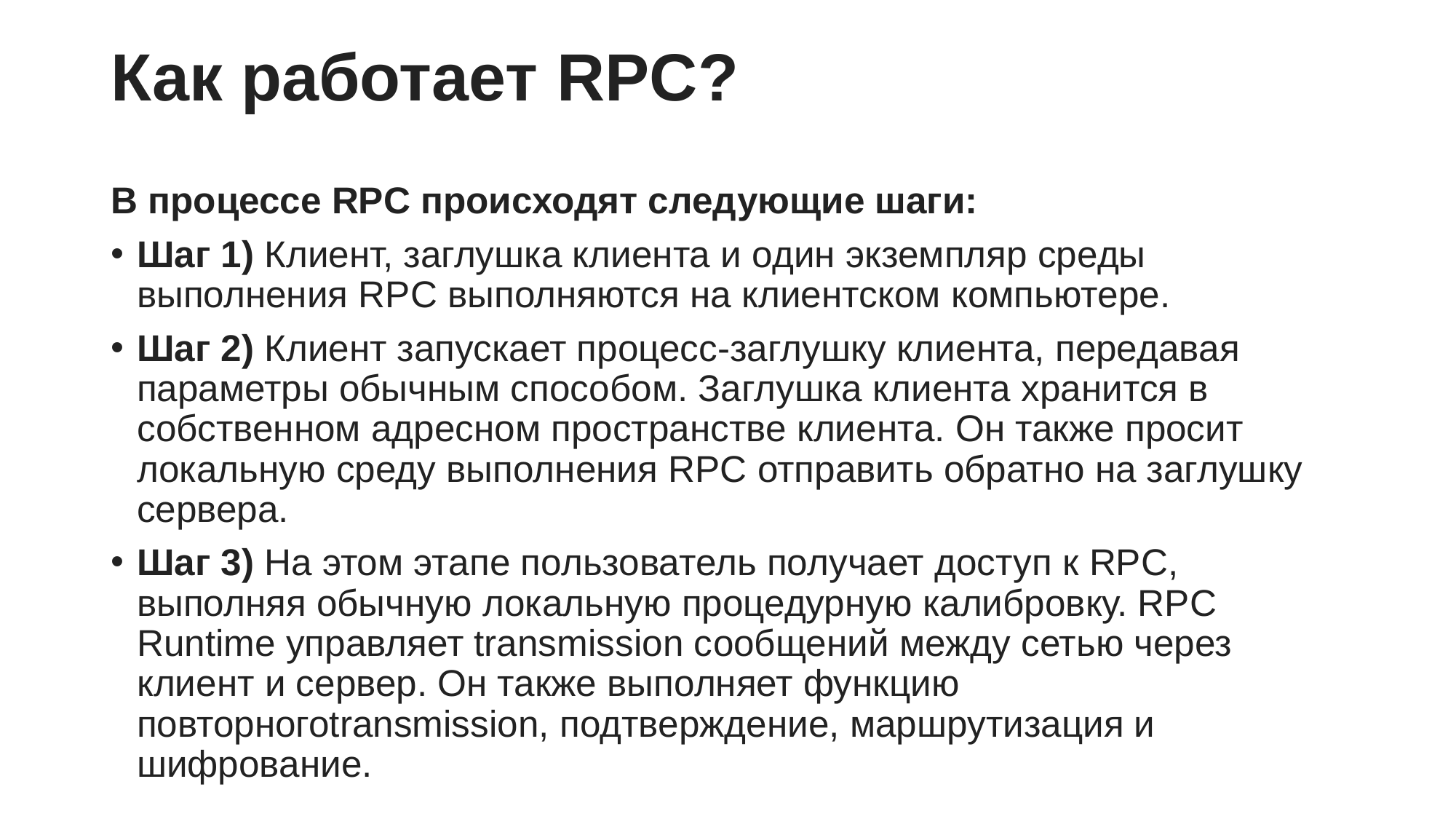

# Как работает RPC?
В процессе RPC происходят следующие шаги:
Шаг 1) Клиент, заглушка клиента и один экземпляр среды выполнения RPC выполняются на клиентском компьютере.
Шаг 2) Клиент запускает процесс-заглушку клиента, передавая параметры обычным способом. Заглушка клиента хранится в собственном адресном пространстве клиента. Он также просит локальную среду выполнения RPC отправить обратно на заглушку сервера.
Шаг 3) На этом этапе пользователь получает доступ к RPC, выполняя обычную локальную процедурную калибровку. RPC Runtime управляет transmission сообщений между сетью через клиент и сервер. Он также выполняет функцию повторногоtransmission, подтверждение, маршрутизация и шифрование.